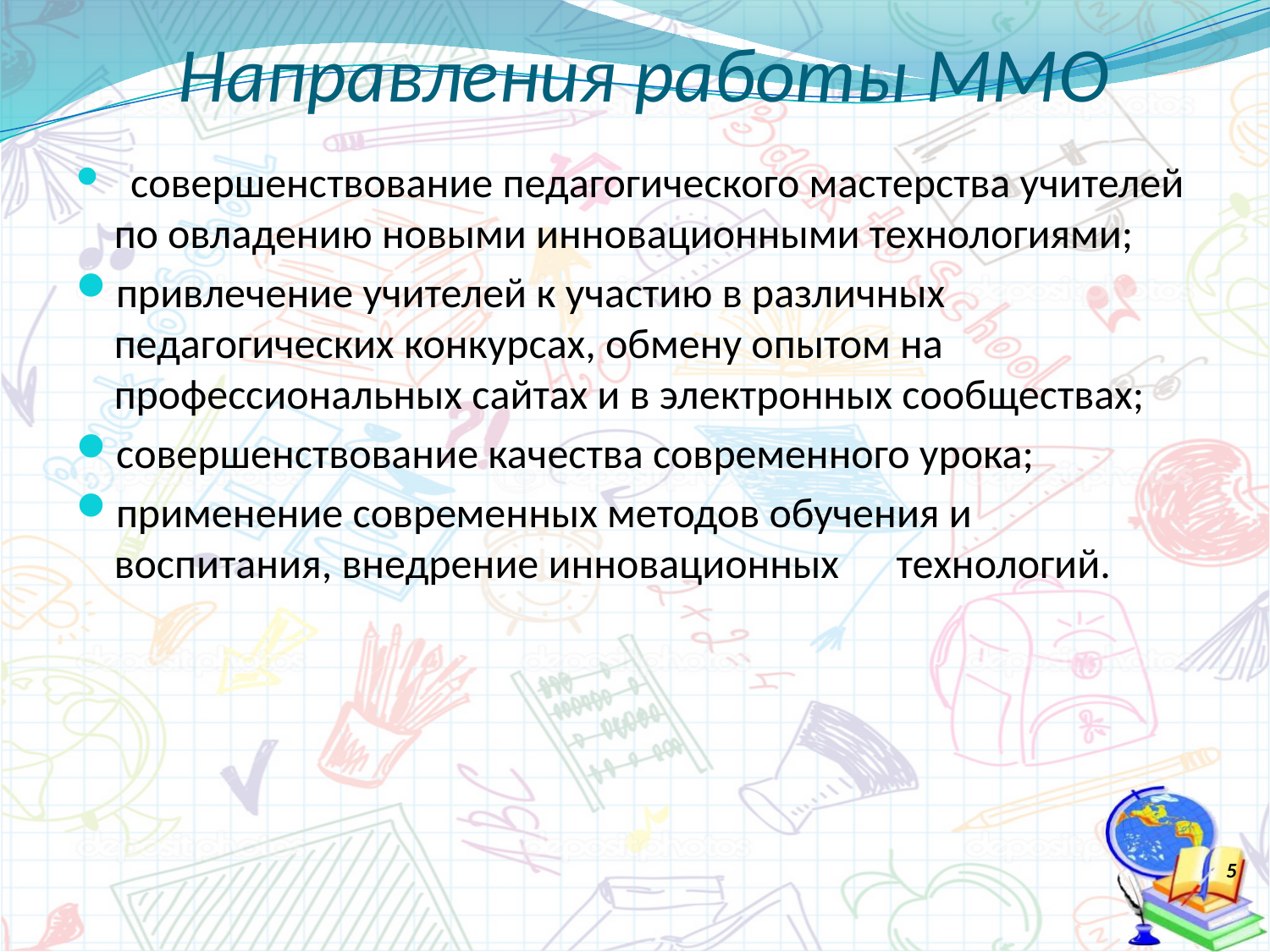

# Направления работы ММО
  совершенствование педагогического мастерства учителей по овладению новыми инновационными технологиями;
привлечение учителей к участию в различных педагогических конкурсах, обмену опытом на профессиональных сайтах и в электронных сообществах;
совершенствование качества современного урока;
применение современных методов обучения и воспитания, внедрение инновационных      технологий.

5